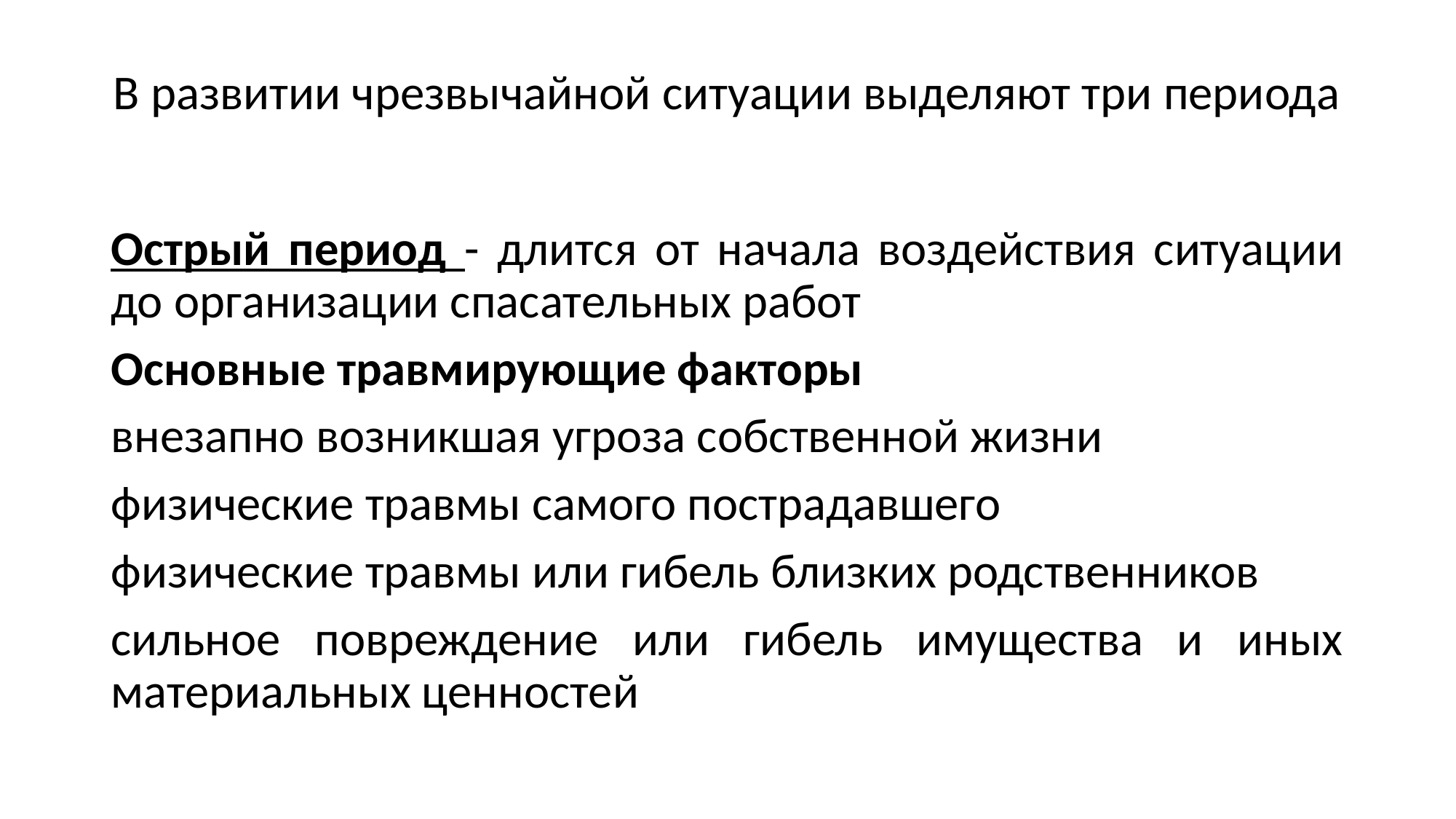

# В развитии чрезвычайной ситуации выделяют три периода
Острый период - длится от начала воздействия ситуации до организации спасательных работ
Основные травмирующие факторы
внезапно возникшая угроза собственной жизни
физические травмы самого пострадавшего
физические травмы или гибель близких родственников
сильное повреждение или гибель имущества и иных материальных ценностей